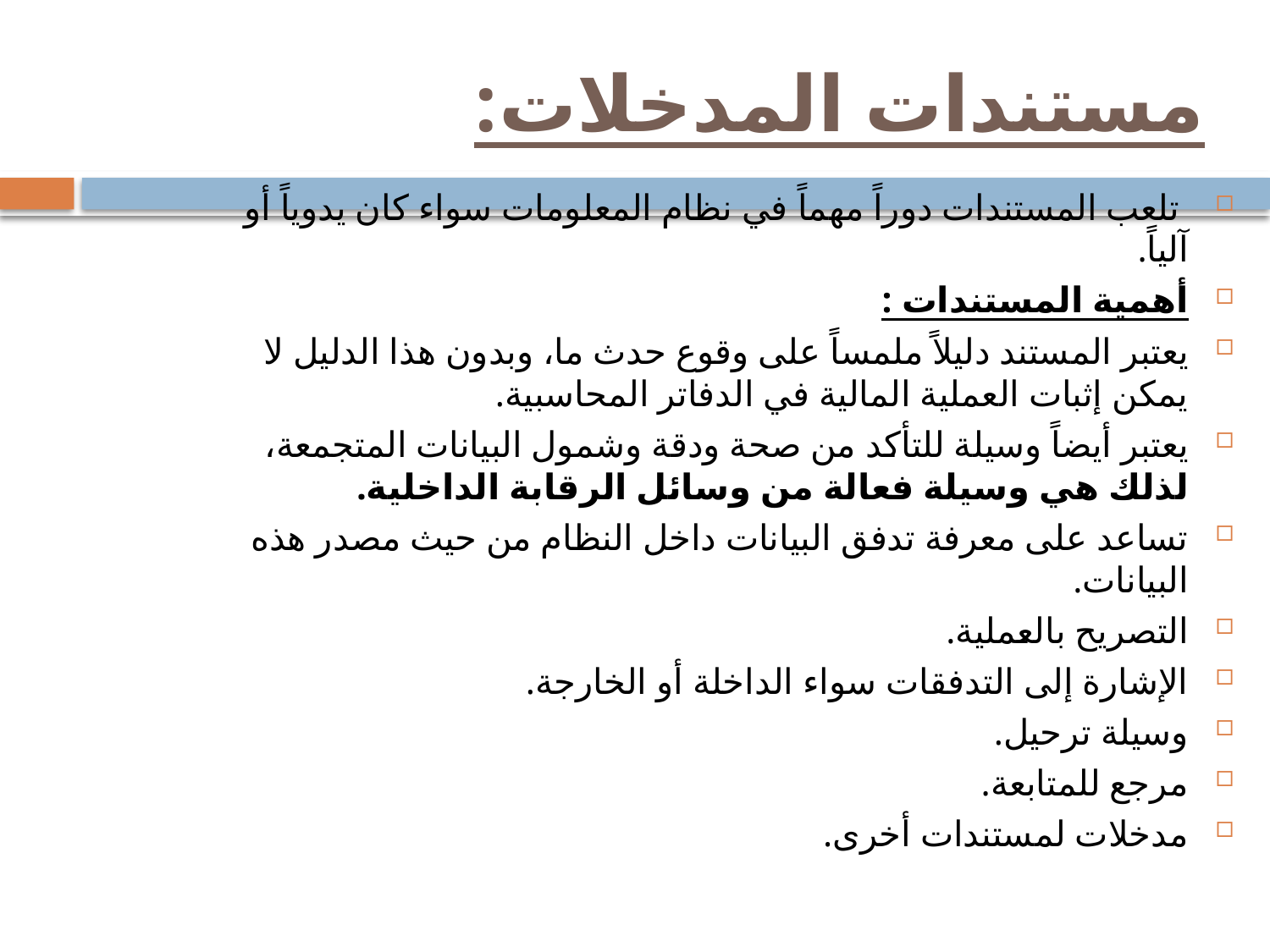

# مستندات المدخلات:
 تلعب المستندات دوراً مهماً في نظام المعلومات سواء كان يدوياً أو آلياً.
أهمية المستندات :
يعتبر المستند دليلاً ملمساً على وقوع حدث ما، وبدون هذا الدليل لا يمكن إثبات العملية المالية في الدفاتر المحاسبية.
يعتبر أيضاً وسيلة للتأكد من صحة ودقة وشمول البيانات المتجمعة، لذلك هي وسيلة فعالة من وسائل الرقابة الداخلية.
تساعد على معرفة تدفق البيانات داخل النظام من حيث مصدر هذه البيانات.
التصريح بالعملية.
الإشارة إلى التدفقات سواء الداخلة أو الخارجة.
وسيلة ترحيل.
مرجع للمتابعة.
مدخلات لمستندات أخرى.